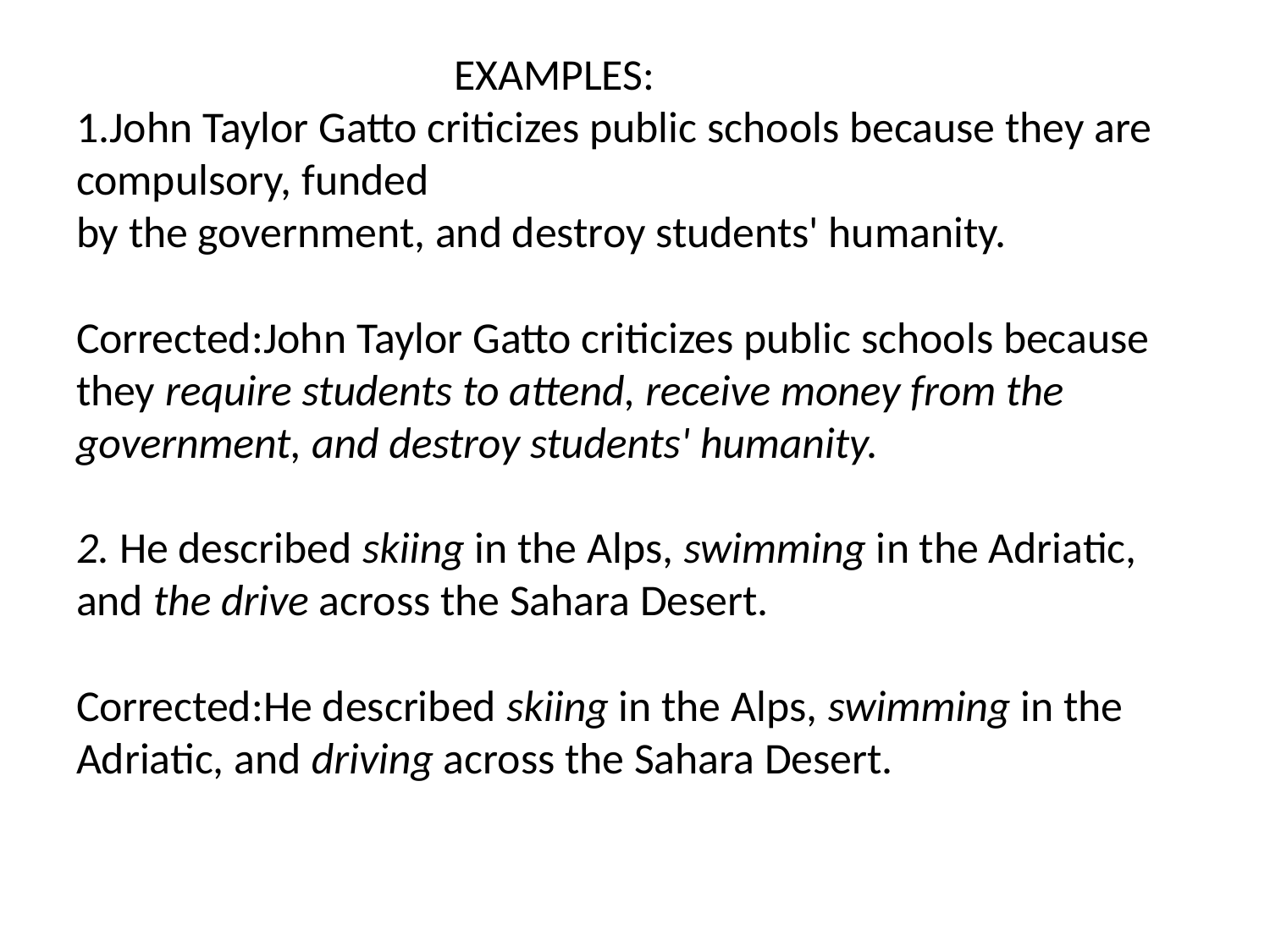

# EXAMPLES: 1.John Taylor Gatto criticizes public schools because they are compulsory, funded by the government, and destroy students' humanity. Corrected:John Taylor Gatto criticizes public schools because they require students to attend, receive money from the government, and destroy students' humanity. 2. He described skiing in the Alps, swimming in the Adriatic, and the drive across the Sahara Desert. Corrected:He described skiing in the Alps, swimming in the Adriatic, and driving across the Sahara Desert.